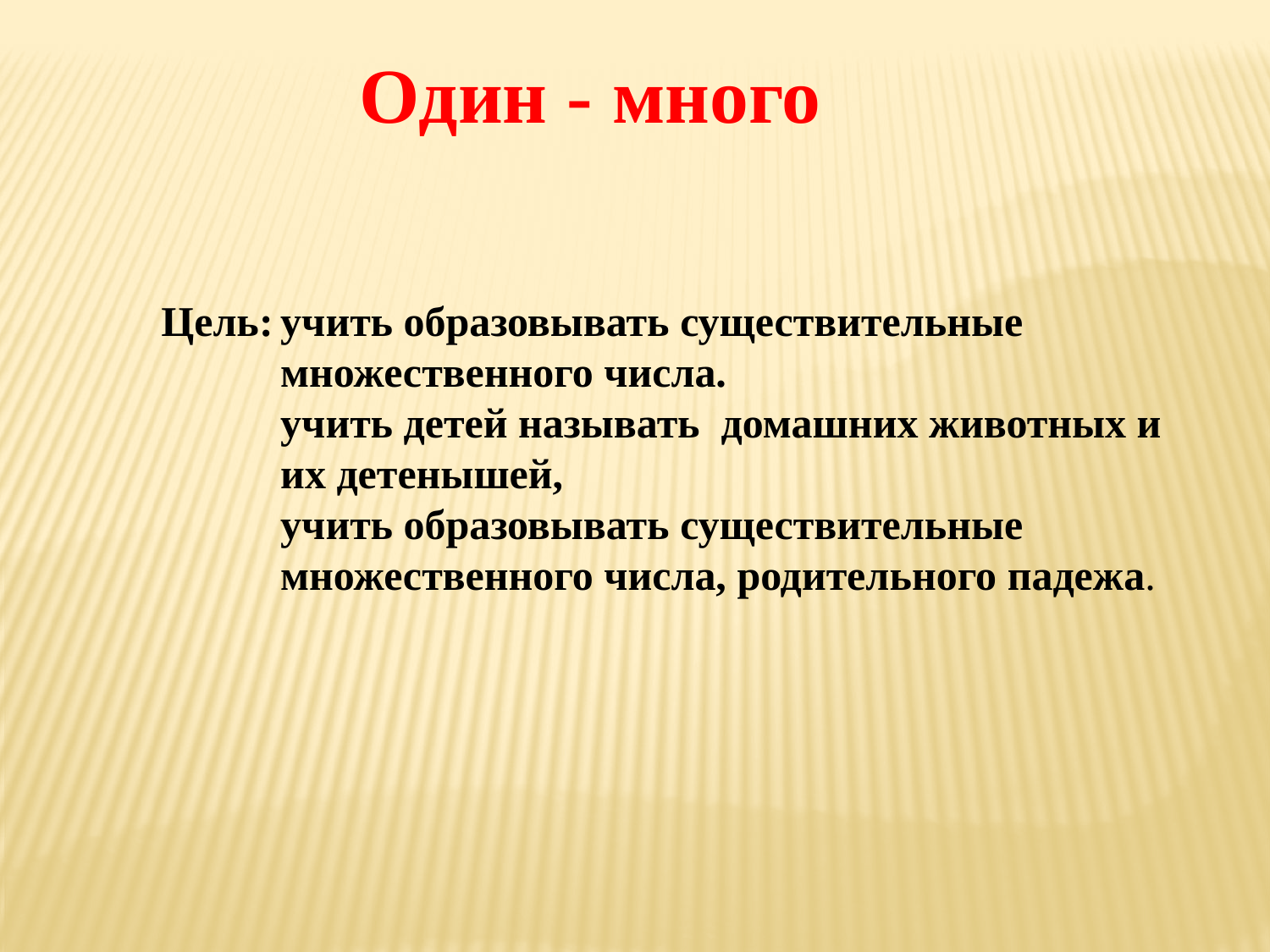

Один - много
Цель:
учить образовывать существительные множественного числа.
учить детей называть  домашних животных и их детенышей,
учить образовывать существительные множественного числа, родительного падежа.